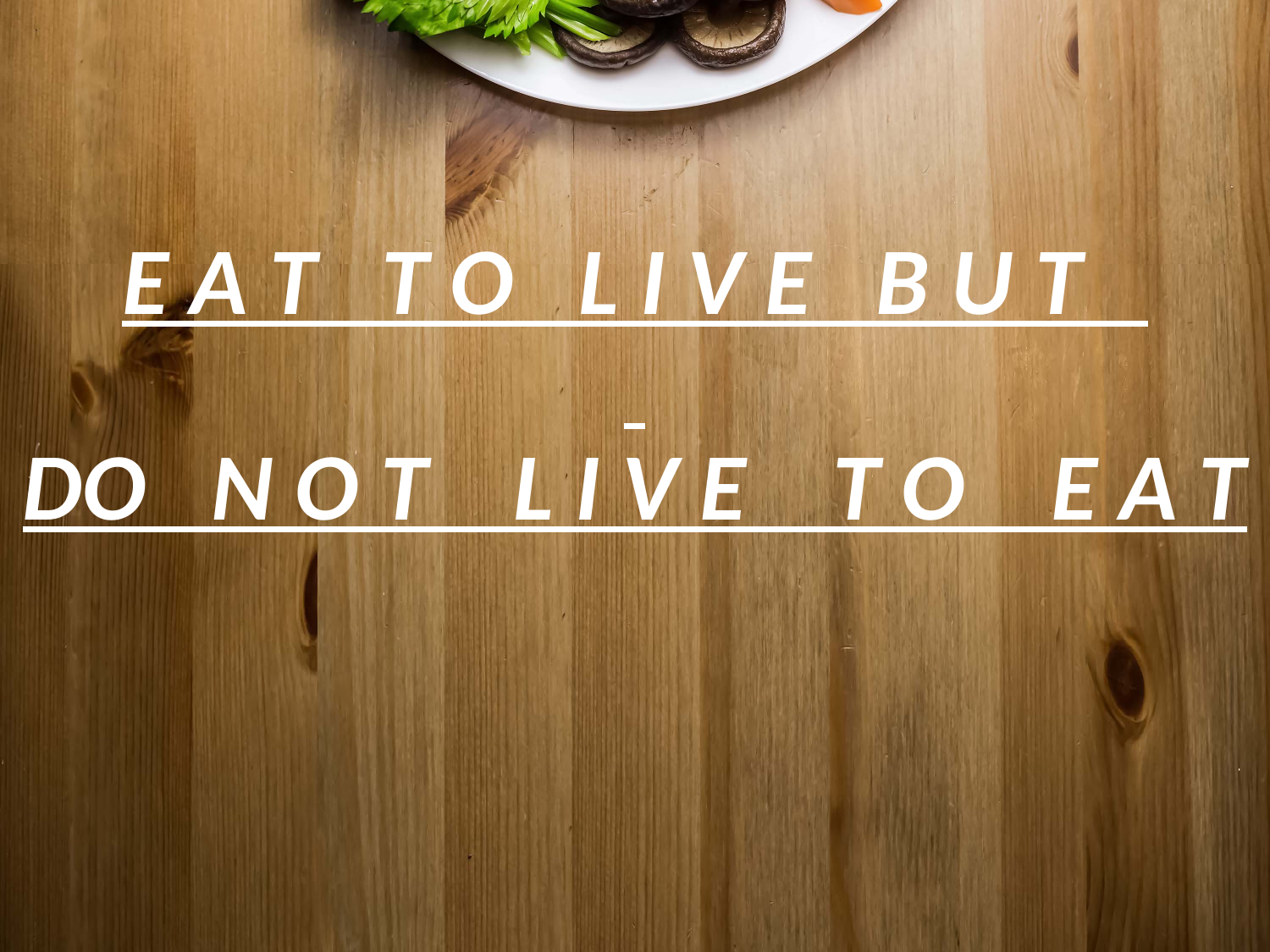

E A T   T O   L I V E   B U T

DO   N O T    L I V E    T O    E A T